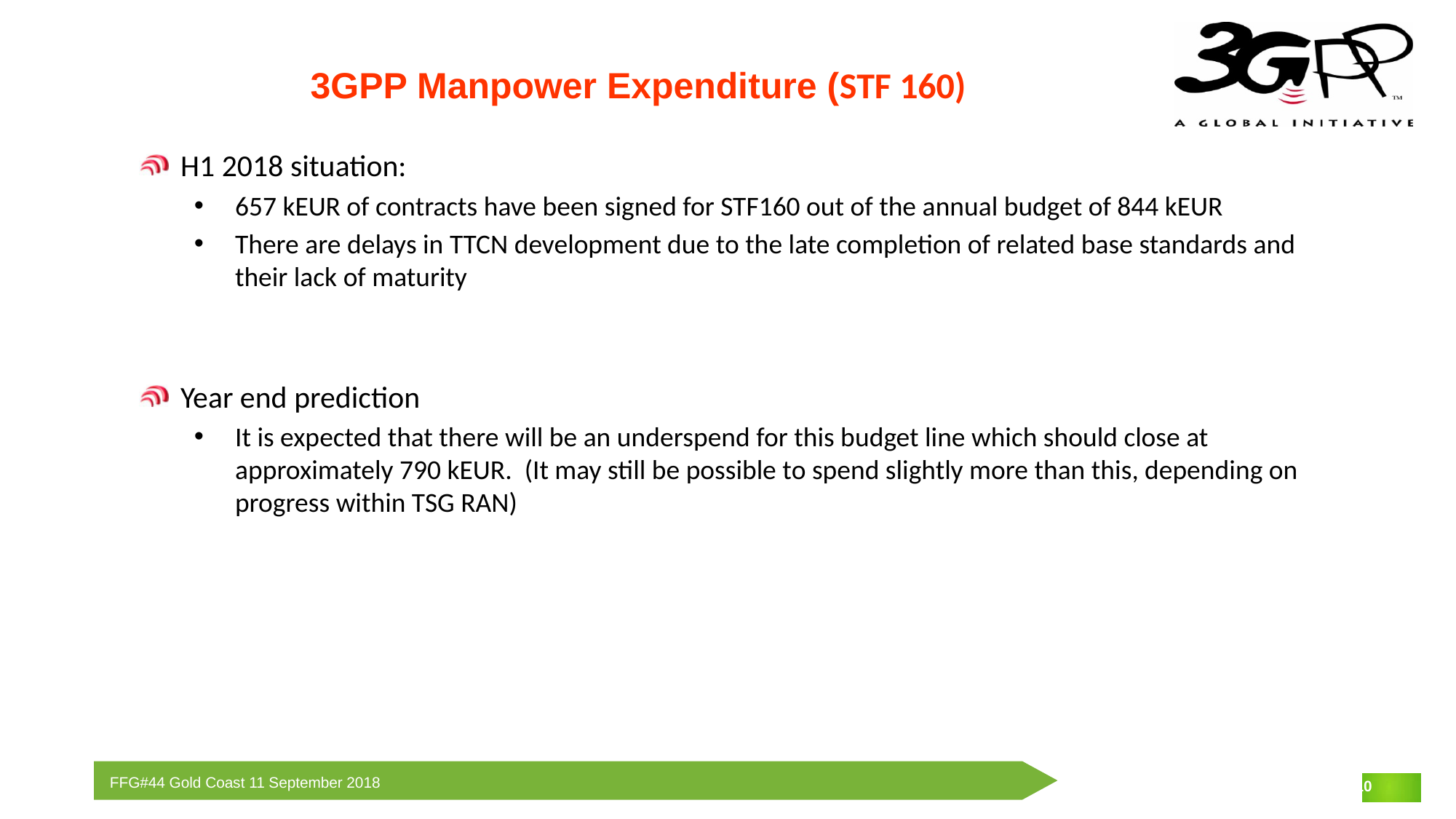

3GPP Manpower Expenditure (STF 160)

H1 2018 situation:
657 kEUR of contracts have been signed for STF160 out of the annual budget of 844 kEUR
There are delays in TTCN development due to the late completion of related base standards and their lack of maturity

Year end prediction
It is expected that there will be an underspend for this budget line which should close at approximately 790 kEUR.  (It may still be possible to spend slightly more than this, depending on progress within TSG RAN)

|  |
| --- |
|  |
| --- |